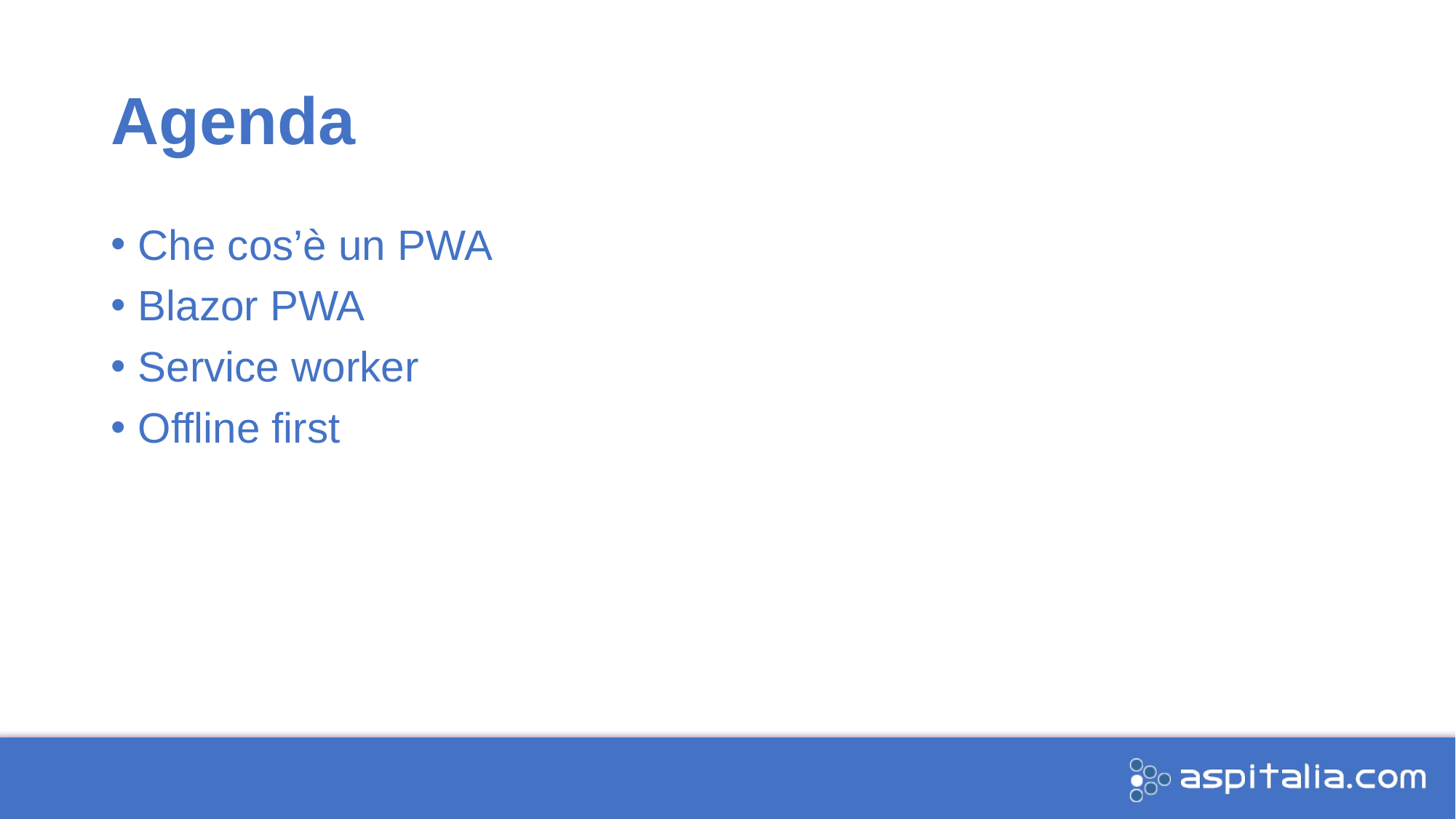

# Agenda
Che cos’è un PWA
Blazor PWA
Service worker
Offline first